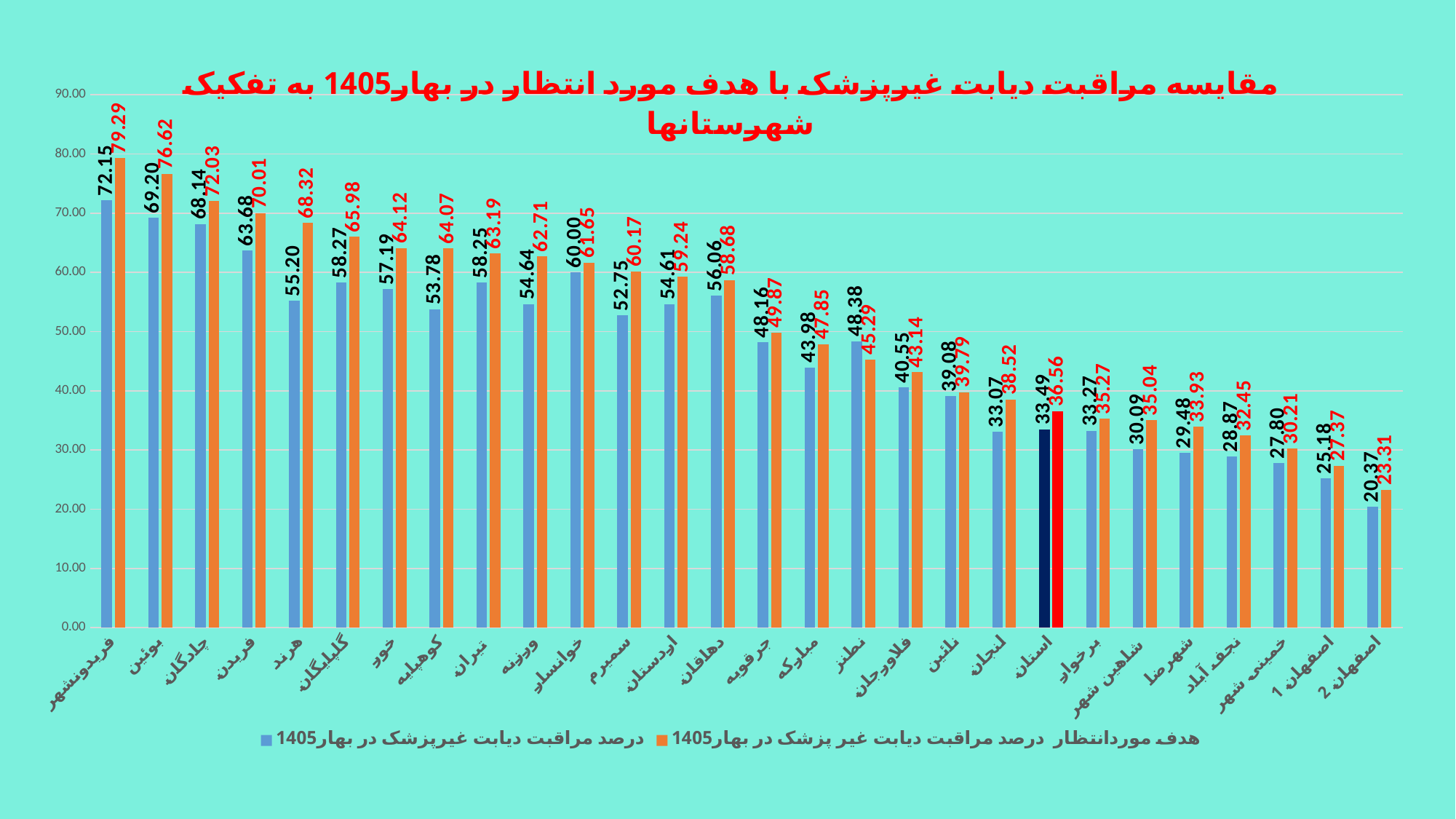

### Chart: مقایسه مراقبت دیابت غیرپزشک با هدف مورد انتظار در بهار1405 به تفکیک شهرستانها

| Category | درصد مراقبت دیابت غیرپزشک در بهار1405 | هدف موردانتظار  درصد مراقبت دیابت غیر پزشک در بهار1405 |
|---|---|---|
| فریدونشهر | 72.1478648820905 | 79.29069010416666 |
| بوئین | 69.19917864476386 | 76.61563800277392 |
| چادگان | 68.13725490196079 | 72.02717391304348 |
| فریدن | 63.6777682892115 | 70.0082298585042 |
| هرند | 55.201443174984966 | 68.31514510278114 |
| گلپایگان | 58.26645264847512 | 65.9840675212132 |
| خور | 57.194679564691654 | 64.1170440636475 |
| کوهپایه | 53.77521613832853 | 64.07038976148922 |
| تیران  | 58.24592724838206 | 63.192281728172816 |
| ورزنه | 54.63593504452593 | 62.705817782656425 |
| خوانسار | 60.0 | 61.646042850896364 |
| سمیرم | 52.75405007363771 | 60.17437722419928 |
| اردستان | 54.60617227084293 | 59.23975552968569 |
| دهاقان | 56.0570987654321 | 58.68457488299532 |
| جرقویه | 48.16161616161616 | 49.8673155737705 |
| مبارکه | 43.97550841898097 | 47.846329763498446 |
| نطنز | 48.384940966807754 | 45.29361773975687 |
| فلاورجان | 40.55140082598505 | 43.142676839298886 |
| نائین | 39.08141962421712 | 39.79220085470085 |
| لنجان | 33.07273750703609 | 38.52035123311988 |
| استان | 33.48921417870033 | 36.56 |
| برخوار | 33.26863797237127 | 35.2731465367212 |
| شاهین شهر  | 30.085801273180184 | 35.0424895590005 |
| شهرضا | 29.475221935048886 | 33.926668933469344 |
| نجف آباد | 28.86631716906946 | 32.45140570831553 |
| خمینی شهر | 27.79654473506418 | 30.210497412867326 |
| اصفهان 1 | 25.181923085980735 | 27.3711463205116 |
| اصفهان 2 | 20.37104567417267 | 23.30651389723905 |